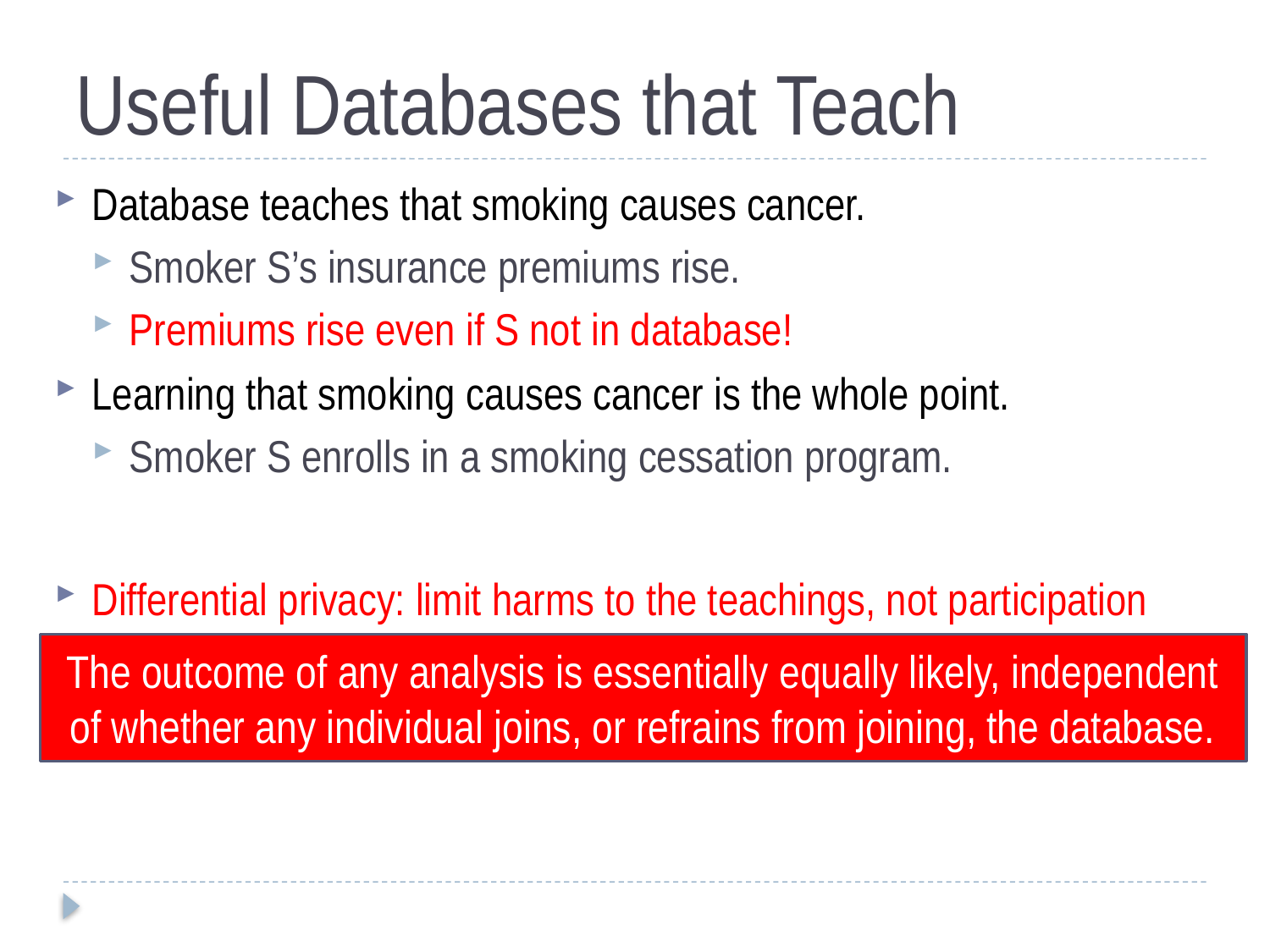

# Useful Databases that Teach
Database teaches that smoking causes cancer.
Smoker S’s insurance premiums rise.
Premiums rise even if S not in database!
Learning that smoking causes cancer is the whole point.
Smoker S enrolls in a smoking cessation program.

Differential privacy: limit harms to the teachings, not participation
The outcome of any analysis is essentially equally likely, independent
of whether any individual joins, or refrains from joining, the database.